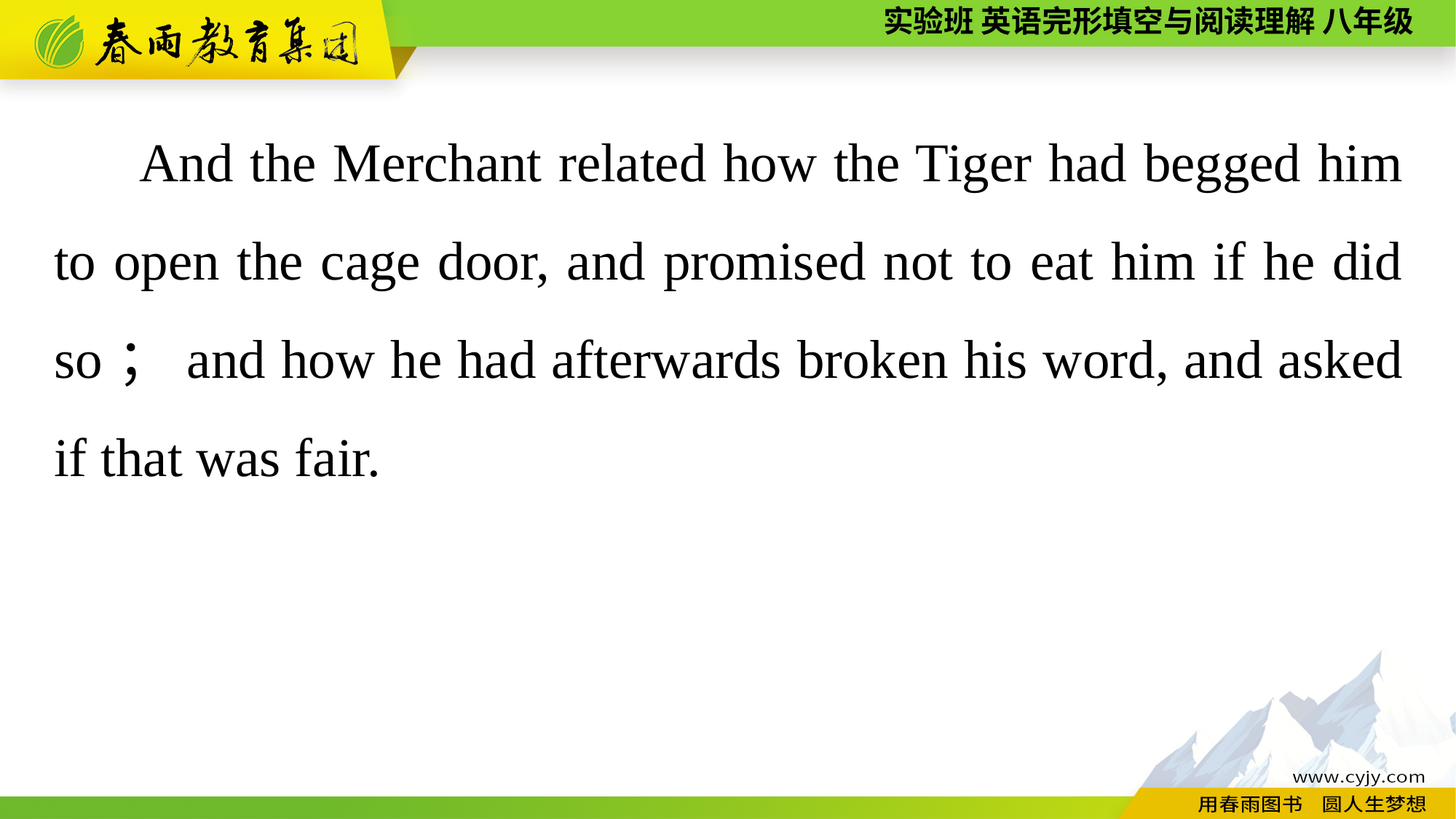

And the Merchant related how the Tiger had begged him to open the cage door, and promised not to eat him if he did so；and how he had afterwards broken his word, and asked if that was fair.